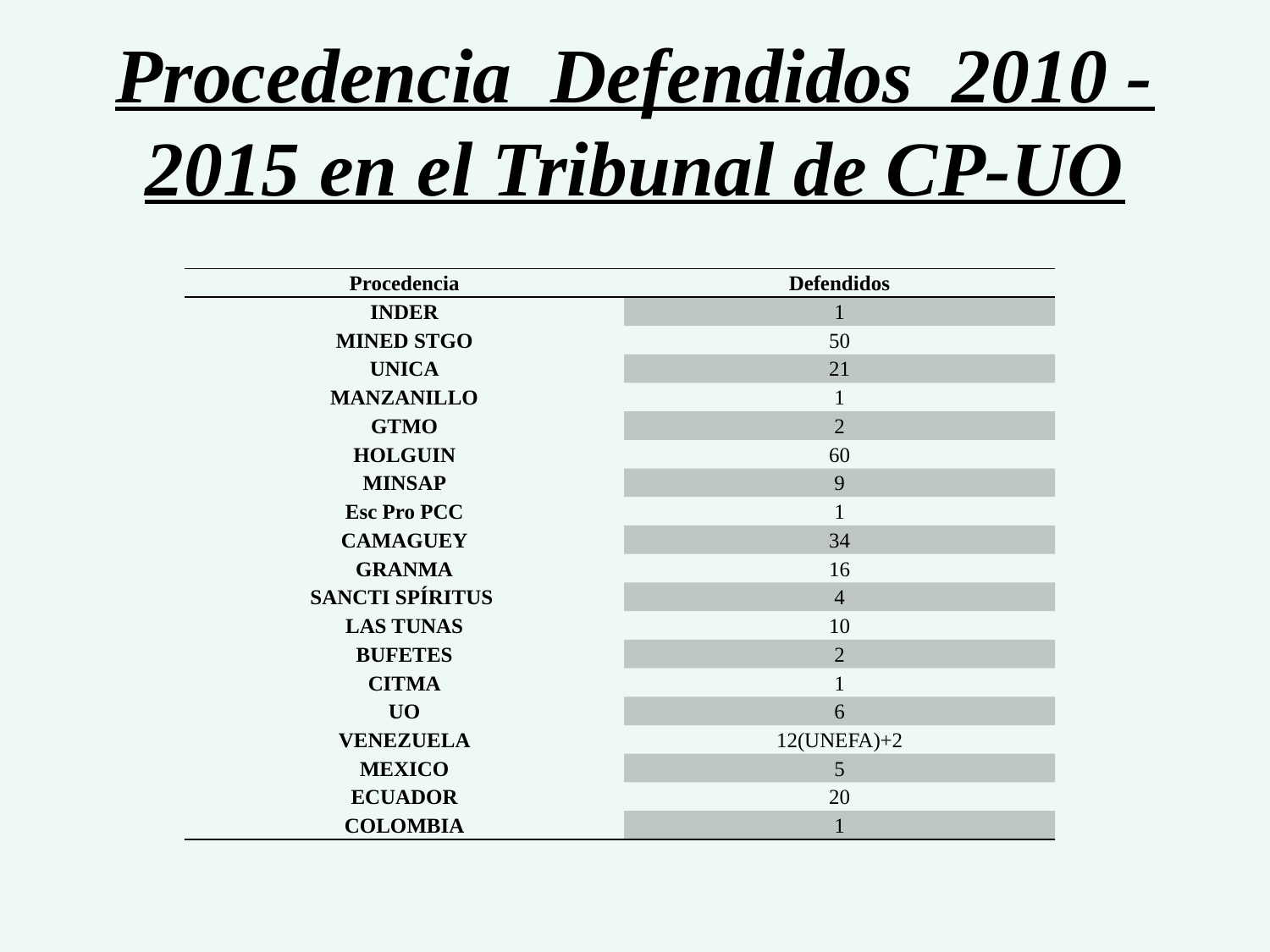

# Procedencia  Defendidos  2010 - 2015 en el Tribunal de CP-UO
| Procedencia | Defendidos |
| --- | --- |
| INDER | 1 |
| MINED STGO | 50 |
| UNICA | 21 |
| MANZANILLO | 1 |
| GTMO | 2 |
| HOLGUIN | 60 |
| MINSAP | 9 |
| Esc Pro PCC | 1 |
| CAMAGUEY | 34 |
| GRANMA | 16 |
| SANCTI SPÍRITUS | 4 |
| LAS TUNAS | 10 |
| BUFETES | 2 |
| CITMA | 1 |
| UO | 6 |
| VENEZUELA | 12(UNEFA)+2 |
| MEXICO | 5 |
| ECUADOR | 20 |
| COLOMBIA | 1 |